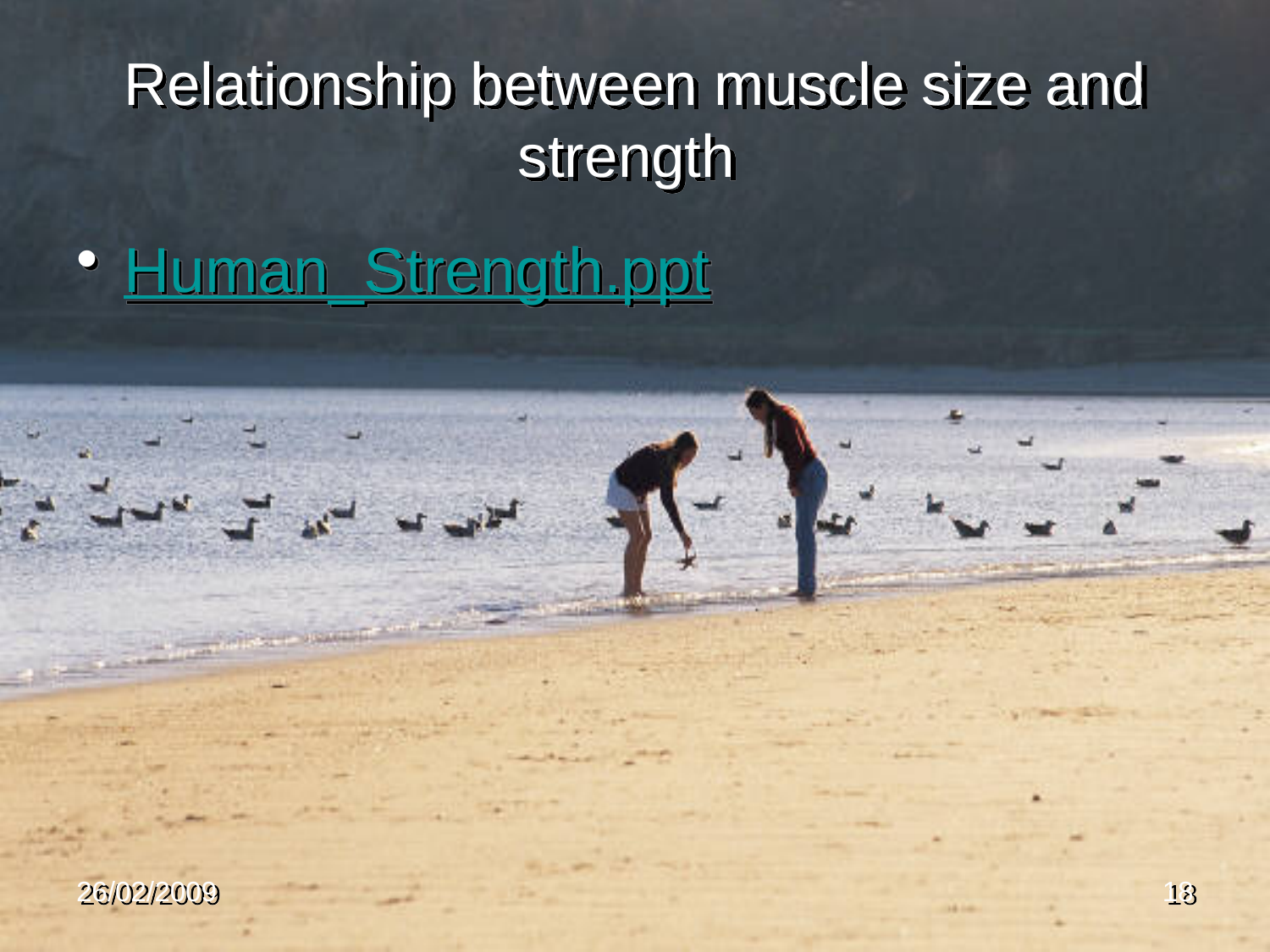

# Relationship between muscle size and strength
Human_Strength.ppt
26/02/2009
18